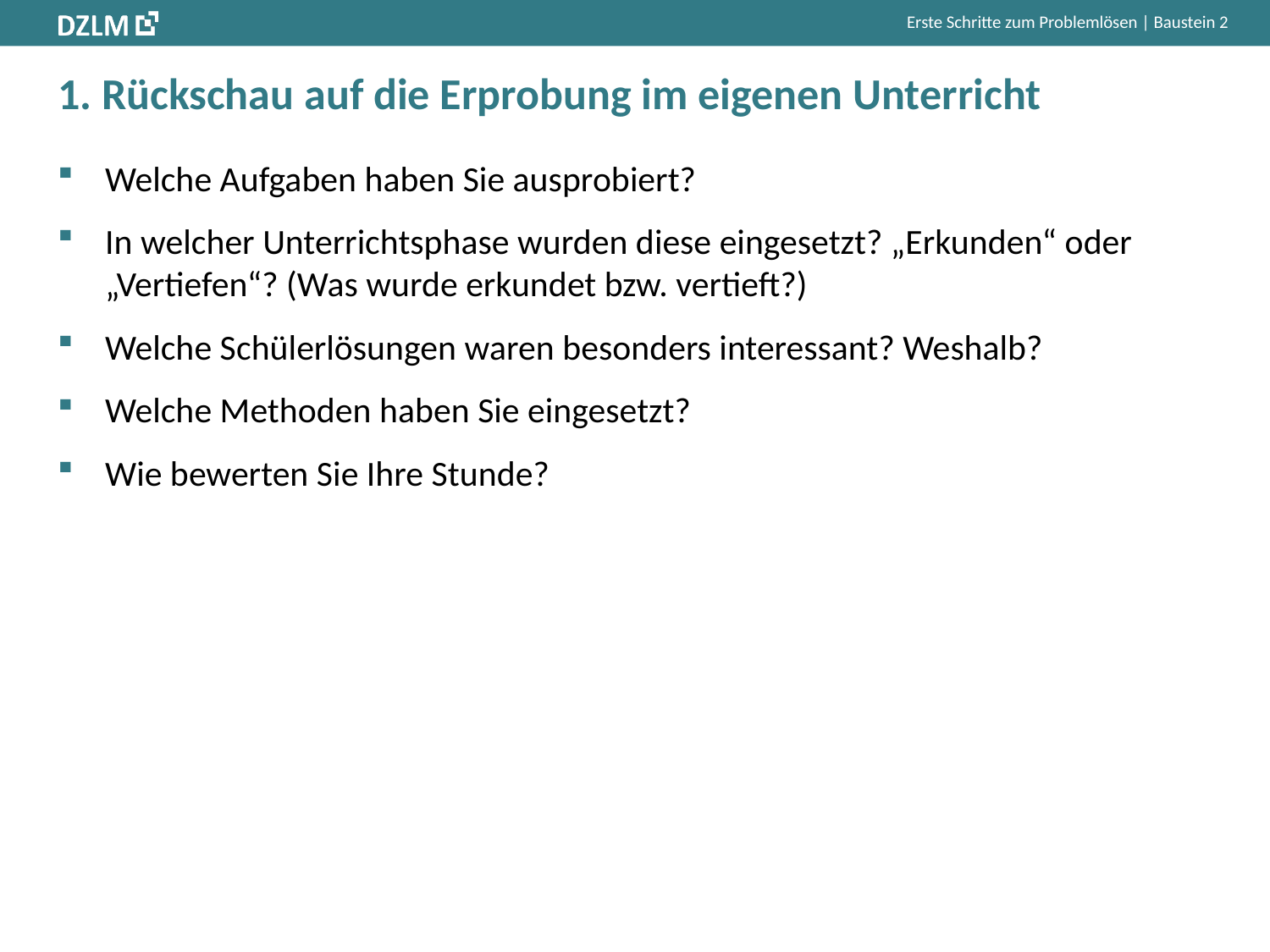

# 1. Rückschau auf die Erprobung im eigenen Unterricht
Welche Aufgaben haben Sie ausprobiert?
In welcher Unterrichtsphase wurden diese eingesetzt? „Erkunden“ oder „Vertiefen“? (Was wurde erkundet bzw. vertieft?)
Welche Schülerlösungen waren besonders interessant? Weshalb?
Welche Methoden haben Sie eingesetzt?
Wie bewerten Sie Ihre Stunde?